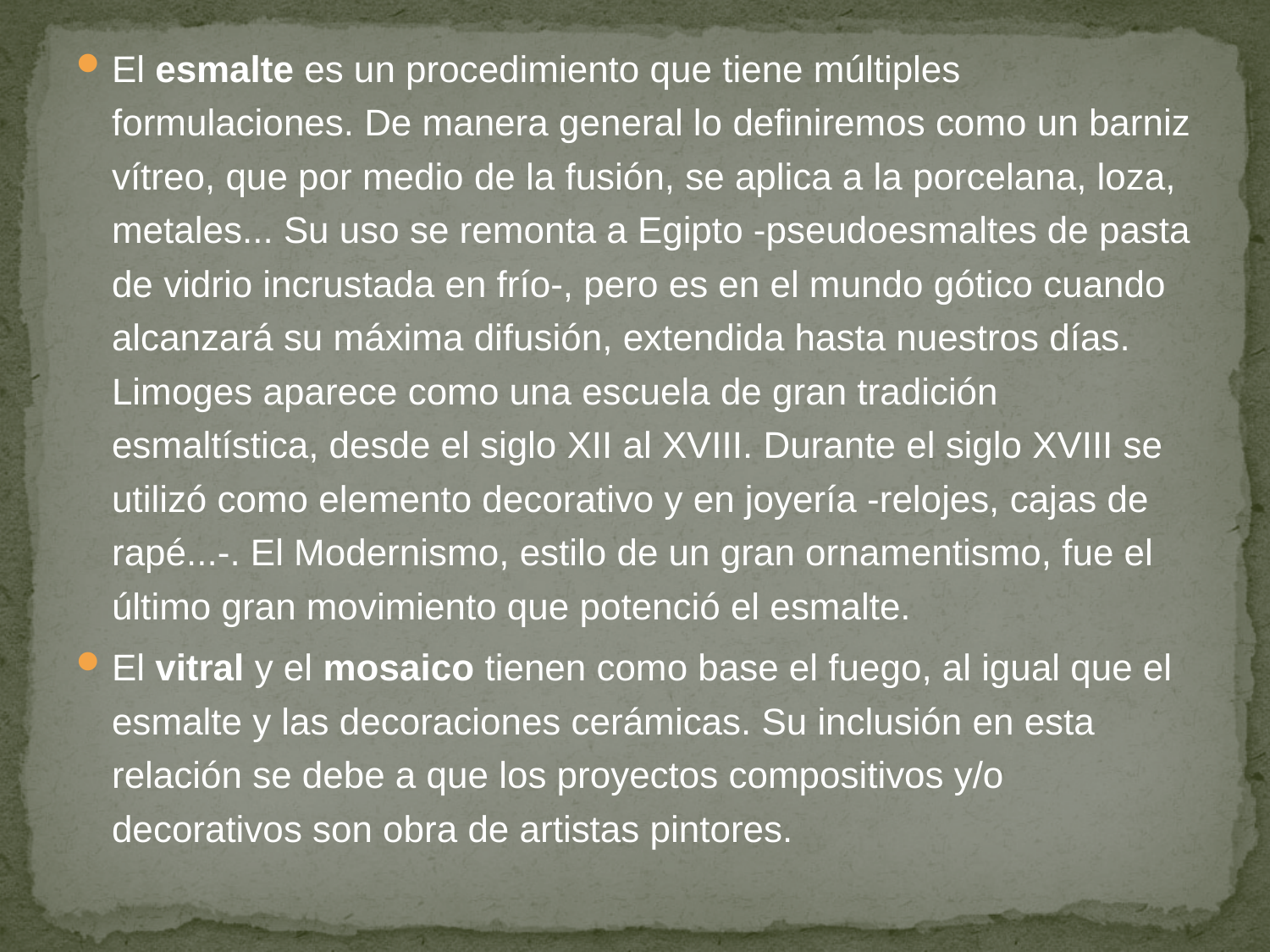

El esmalte es un procedimiento que tiene múltiples formulaciones. De manera general lo definiremos como un barniz vítreo, que por medio de la fusión, se aplica a la porcelana, loza, metales... Su uso se remonta a Egipto -pseudoesmaltes de pasta de vidrio incrustada en frío-, pero es en el mundo gótico cuando alcanzará su máxima difusión, extendida hasta nuestros días. Limoges aparece como una escuela de gran tradición esmaltística, desde el siglo XII al XVIII. Durante el siglo XVIII se utilizó como elemento decorativo y en joyería -relojes, cajas de rapé...-. El Modernismo, estilo de un gran ornamentismo, fue el último gran movimiento que potenció el esmalte.
El vitral y el mosaico tienen como base el fuego, al igual que el esmalte y las decoraciones cerámicas. Su inclusión en esta relación se debe a que los proyectos compositivos y/o decorativos son obra de artistas pintores.